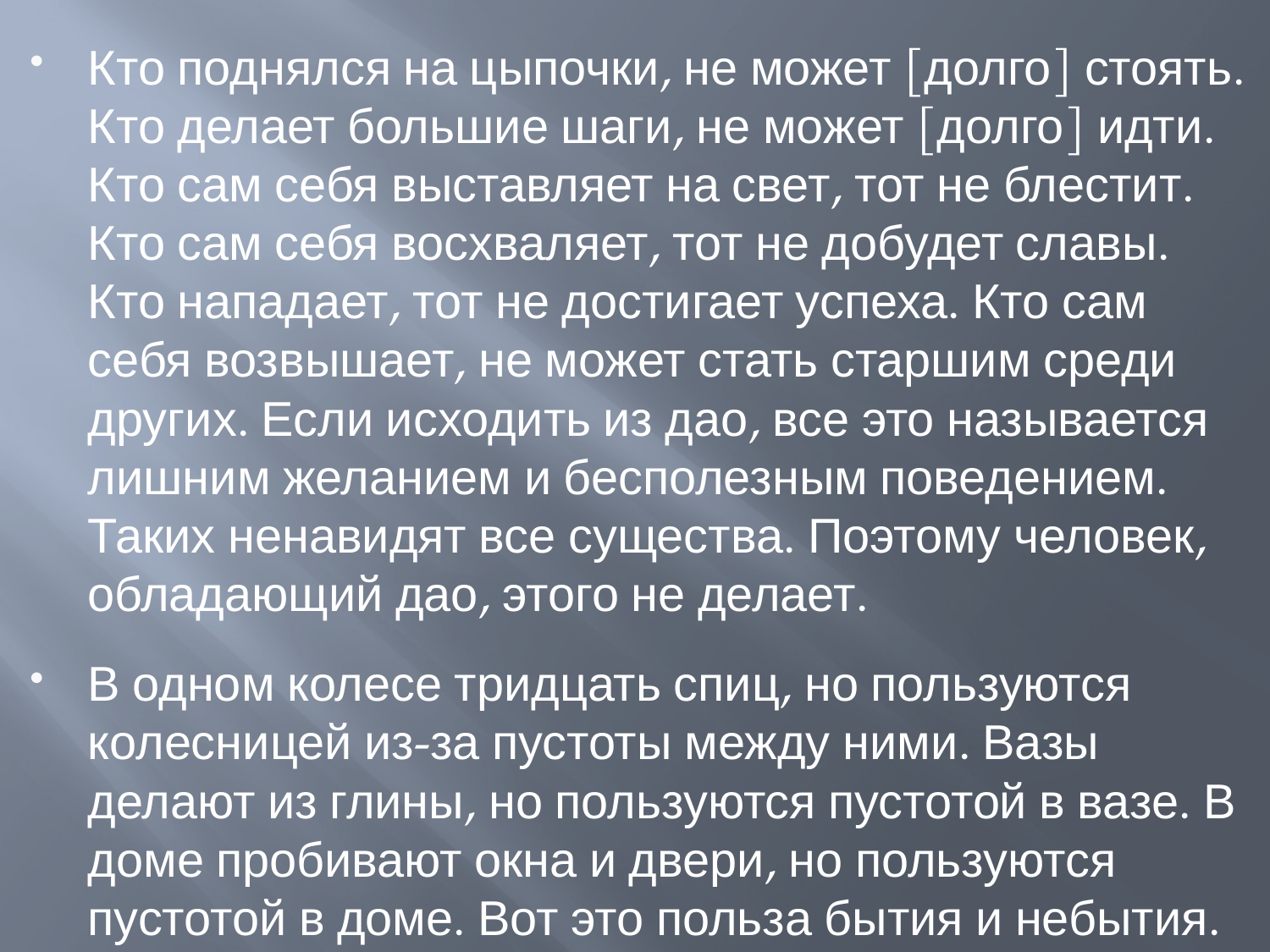

Кто поднялся на цыпочки, не может [долго] стоять. Кто делает большие шаги, не может [долго] идти. Кто сам себя выставляет на свет, тот не блестит. Кто сам себя восхваляет, тот не добудет славы. Кто нападает, тот не достигает успеха. Кто сам себя возвышает, не может стать старшим среди других. Если исходить из дао, все это называется лишним желанием и бесполезным поведением. Таких ненавидят все существа. Поэтому человек, обладающий дао, этого не делает.
В одном колесе тридцать спиц, но пользуются колесницей из-за пустоты между ними. Вазы делают из глины, но пользуются пустотой в вазе. В доме пробивают окна и двери, но пользуются пустотой в доме. Вот это польза бытия и небытия.